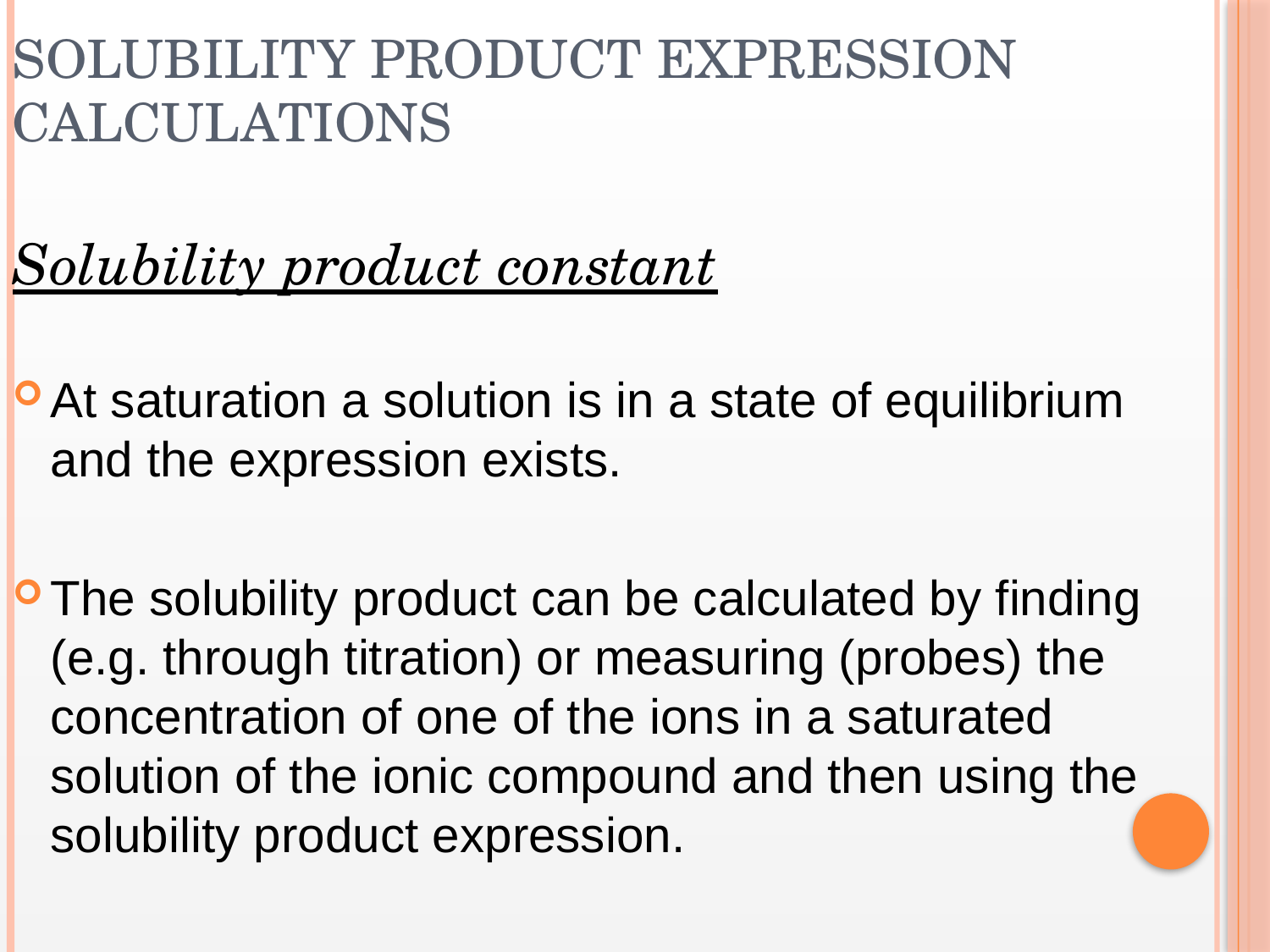

# Solubility product expression calculations
Solubility product constant

At saturation a solution is in a state of equilibrium and the expression exists.

The solubility product can be calculated by finding (e.g. through titration) or measuring (probes) the concentration of one of the ions in a saturated solution of the ionic compound and then using the solubility product expression.